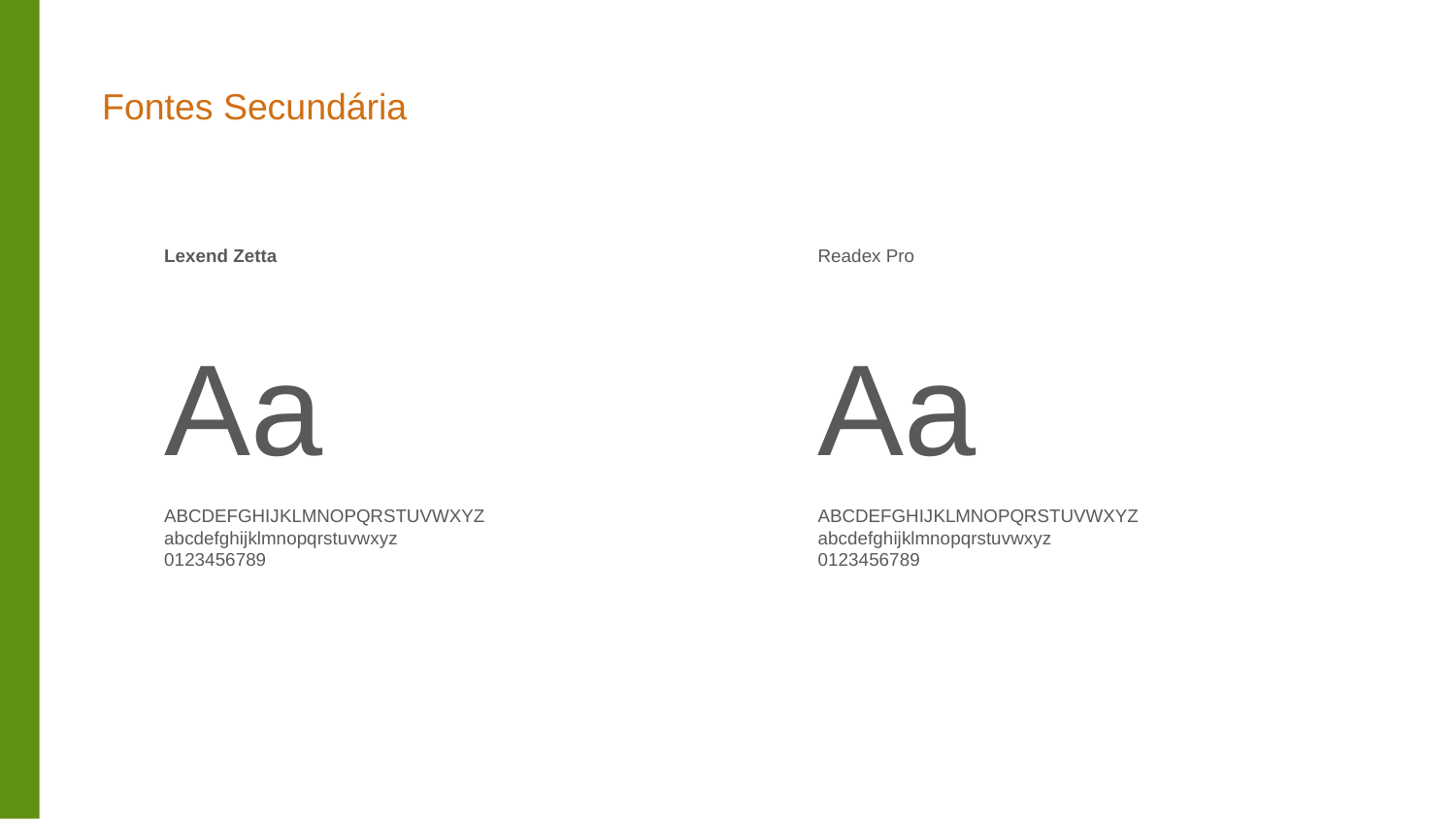

Fontes Secundária
Lexend Zetta
Readex Pro
Aa
Aa
ABCDEFGHIJKLMNOPQRSTUVWXYZ
abcdefghijklmnopqrstuvwxyz
0123456789
ABCDEFGHIJKLMNOPQRSTUVWXYZ
abcdefghijklmnopqrstuvwxyz
0123456789